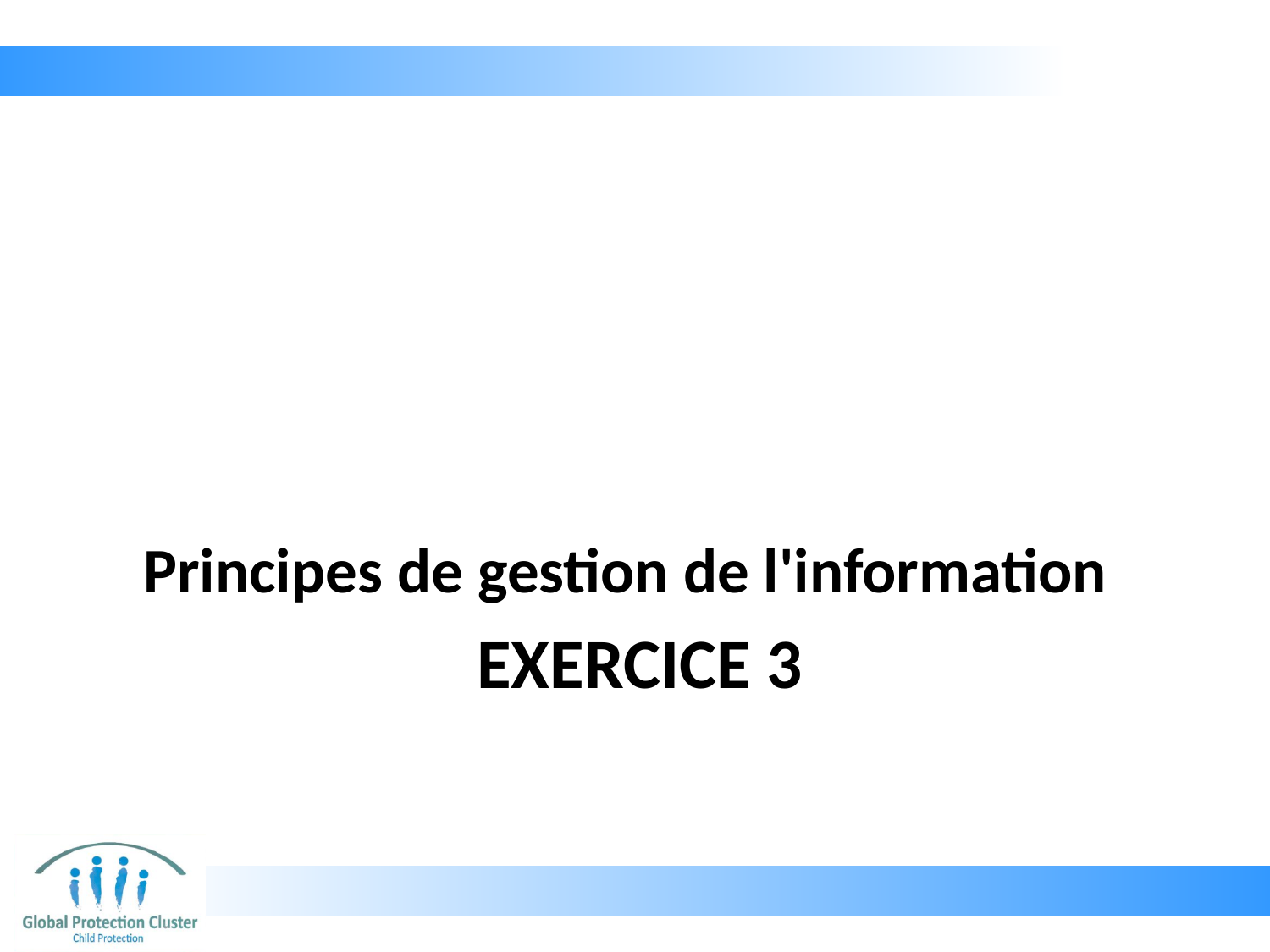

Principes de gestion de l'information
# EXERCICE 3